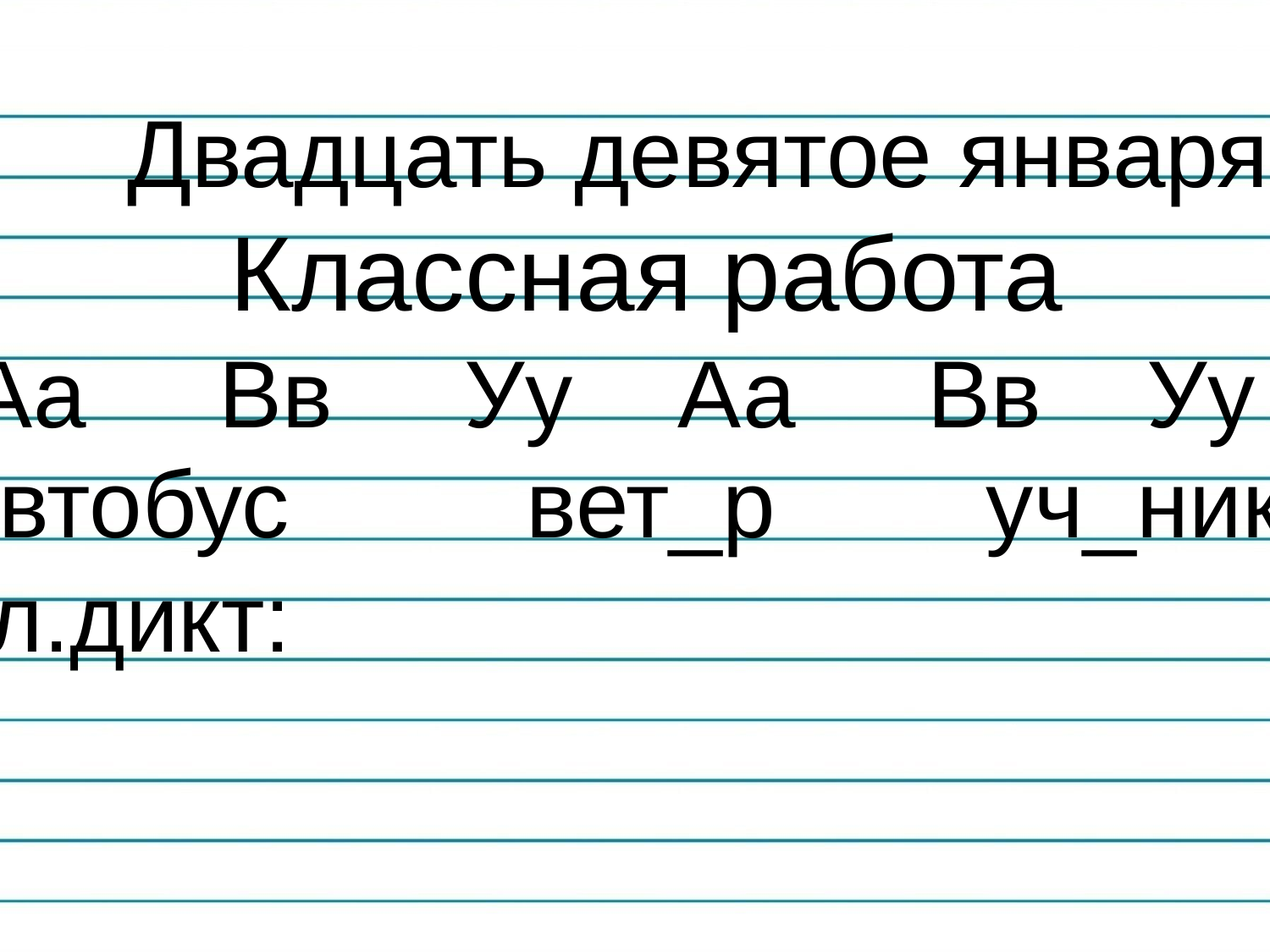

Двадцать девятое января
# Классная работа
 Аа     Вв     Уу    Аа     Вв    Уу
 _втобус         вет_р        уч_ник
Сл.дикт: